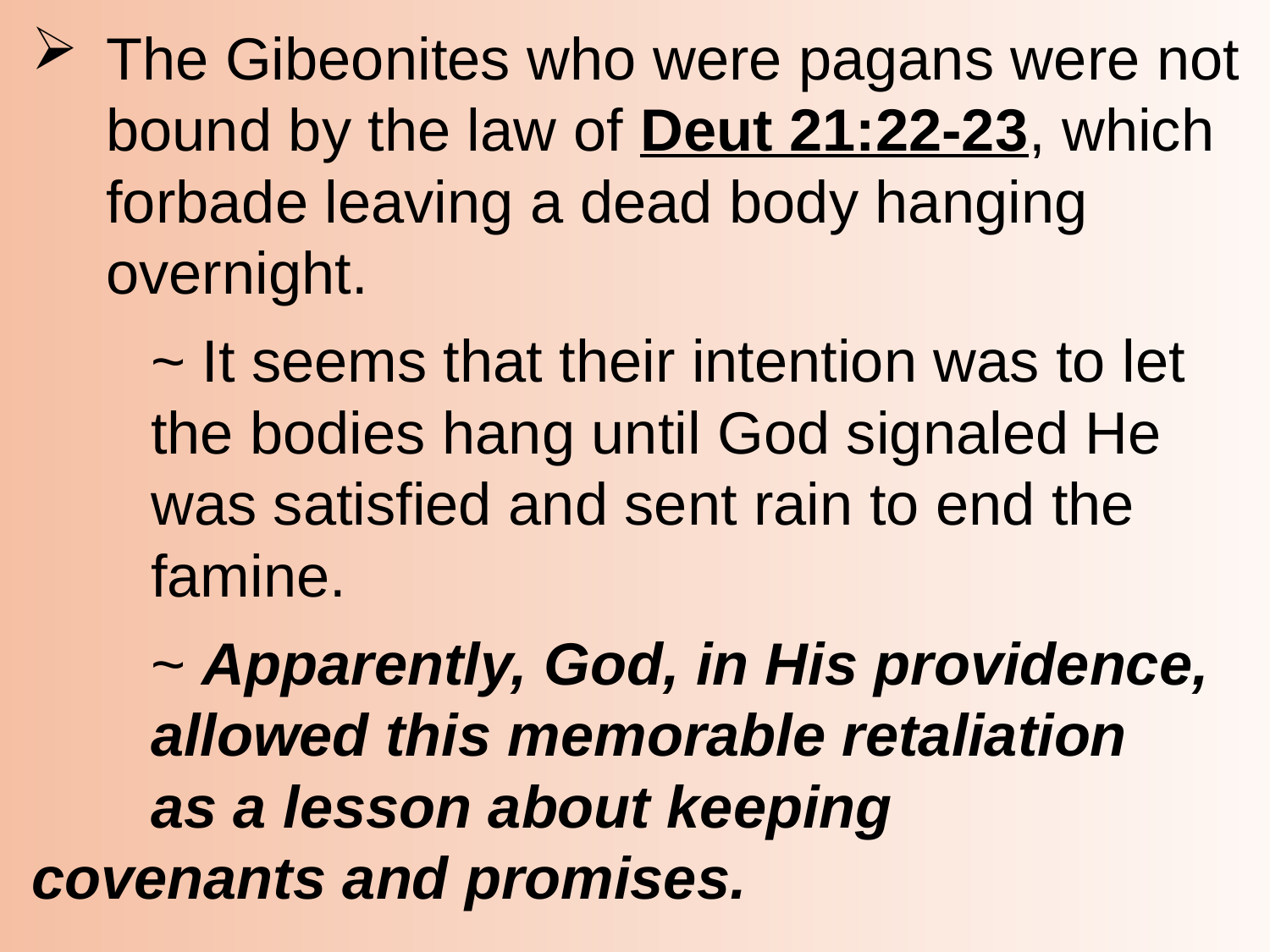

The Gibeonites who were pagans were not bound by the law of Deut 21:22-23, which forbade leaving a dead body hanging overnight.
		~ It seems that their intention was to let 					the bodies hang until God signaled He 					was satisfied and sent rain to end the 					famine.
		~ Apparently, God, in His providence, 				allowed this memorable retaliation 				as a lesson about keeping 						covenants and promises.